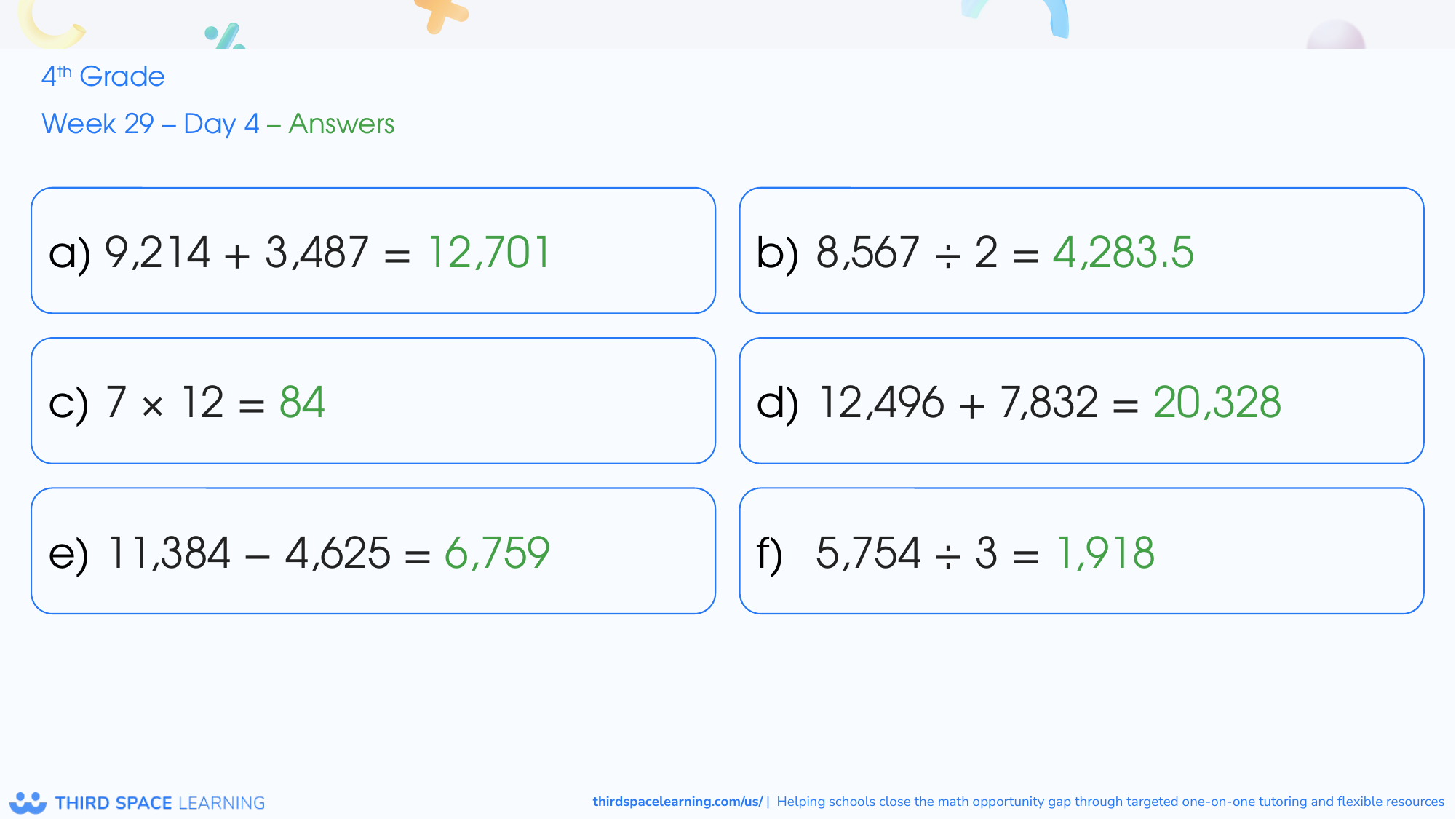

4th Grade
Week 29 – Day 4 – Answers
9,214 + 3,487 = 12,701
8,567 ÷ 2 = 4,283.5
7 × 12 = 84
12,496 + 7,832 = 20,328
11,384 − 4,625 = 6,759
5,754 ÷ 3 = 1,918